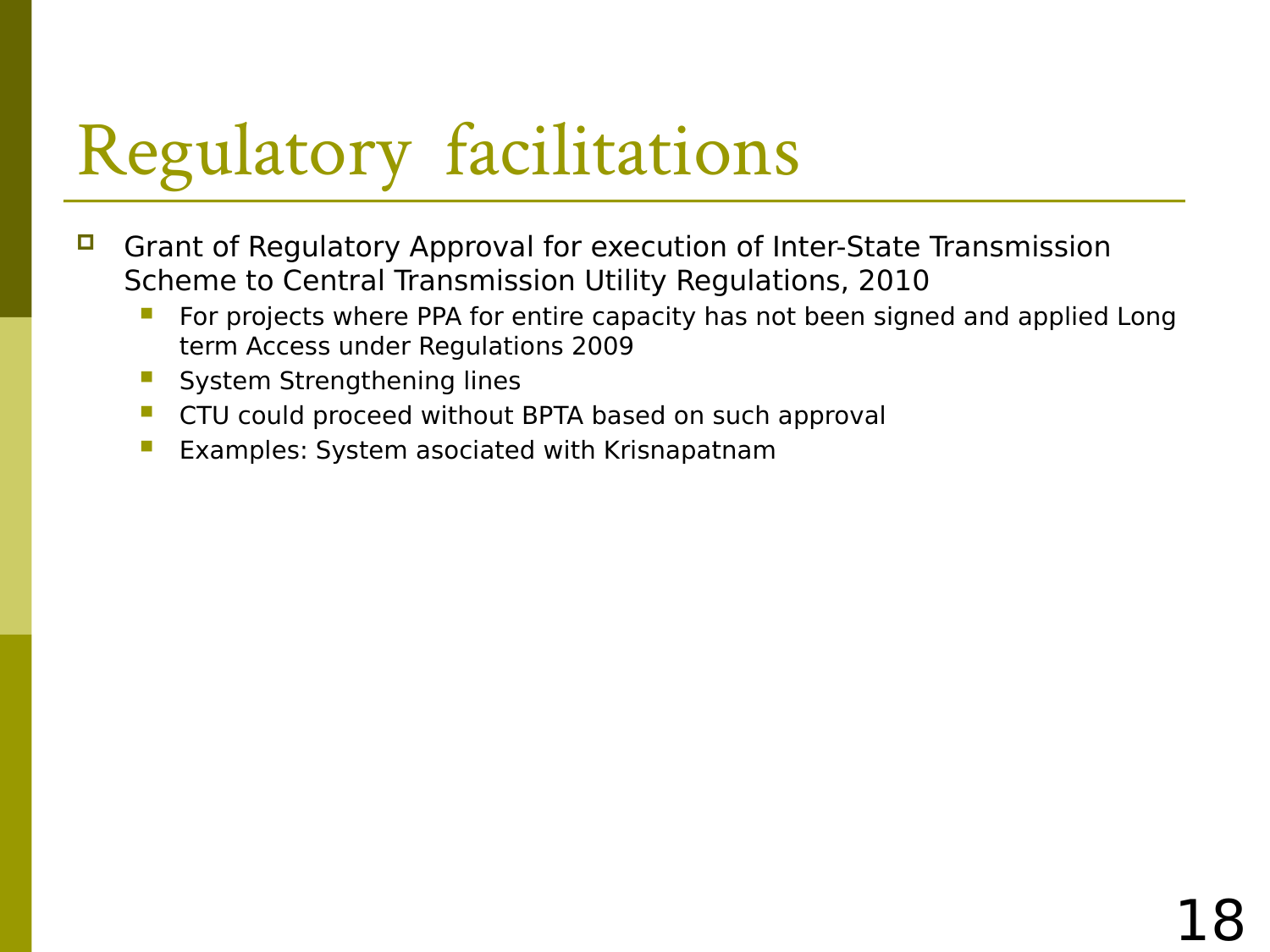

Regulatory  facilitations
Grant of Regulatory Approval for execution of Inter-State Transmission Scheme to Central Transmission Utility Regulations, 2010
For projects where PPA for entire capacity has not been signed and applied Long term Access under Regulations 2009
System Strengthening lines
CTU could proceed without BPTA based on such approval
Examples: System asociated with Krisnapatnam

18